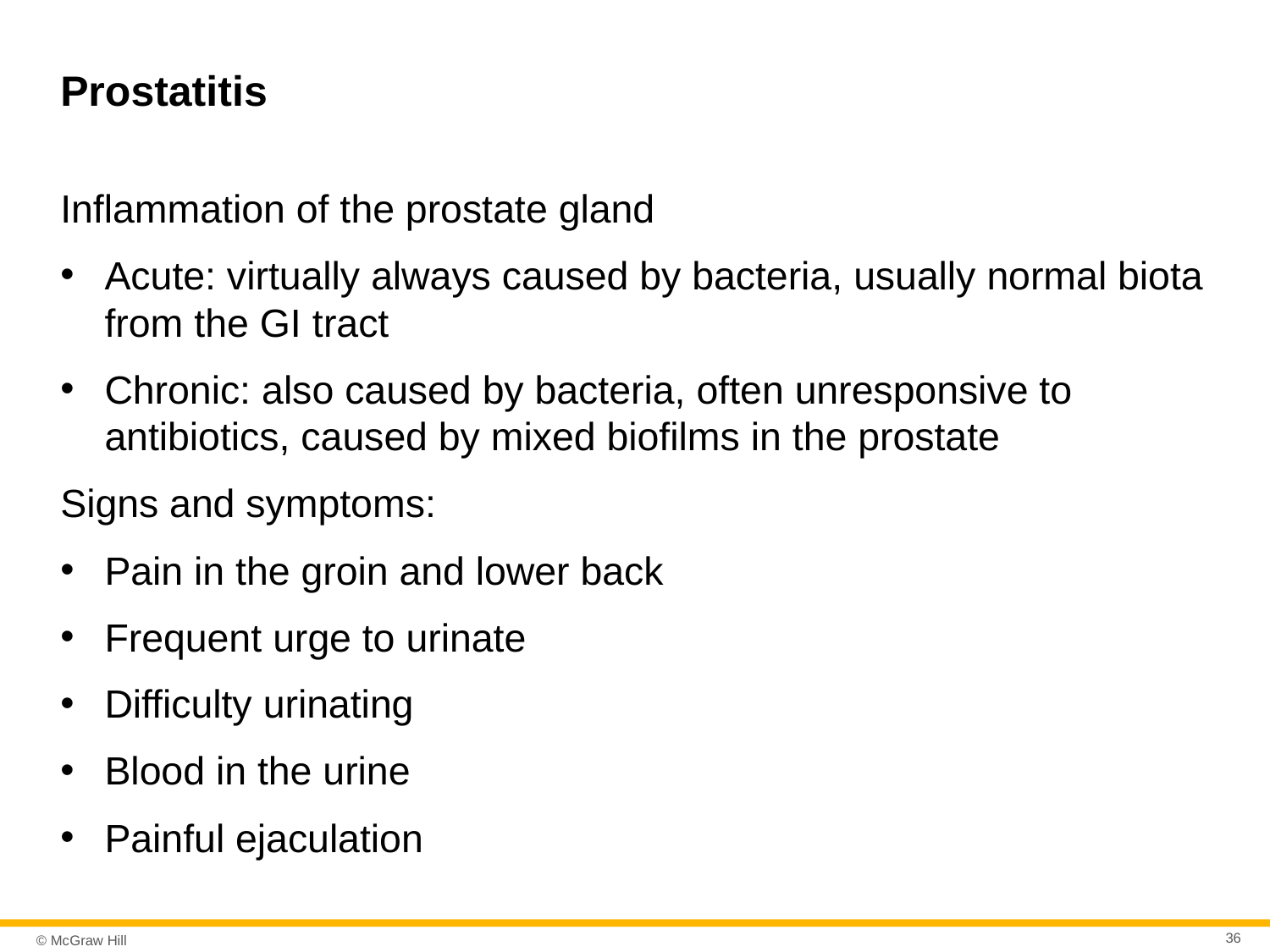

# Prostatitis
Inflammation of the prostate gland
Acute: virtually always caused by bacteria, usually normal biota from the GI tract
Chronic: also caused by bacteria, often unresponsive to antibiotics, caused by mixed biofilms in the prostate
Signs and symptoms:
Pain in the groin and lower back
Frequent urge to urinate
Difficulty urinating
Blood in the urine
Painful ejaculation